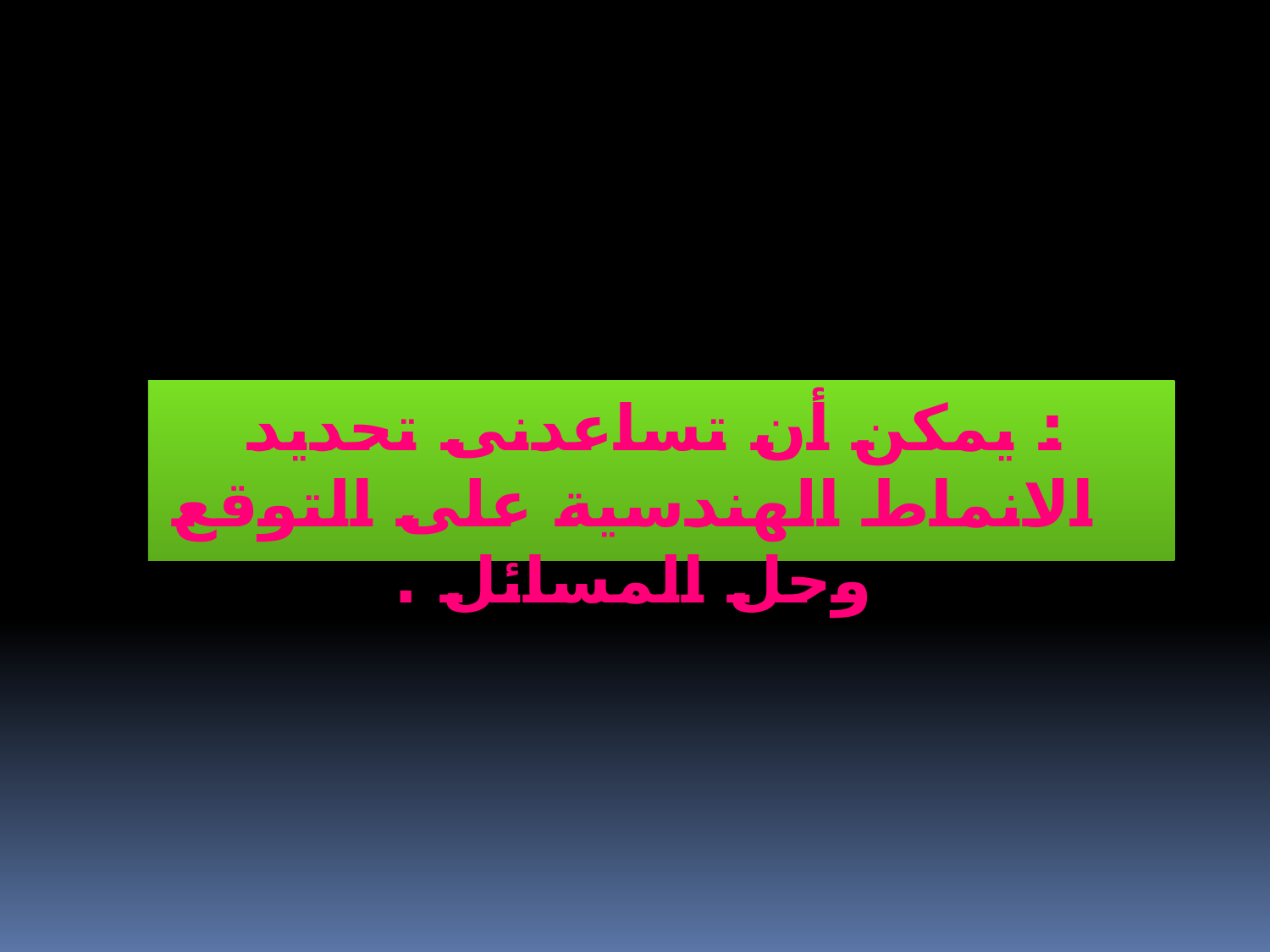

: يمكن أن تساعدنى تحديد الانماط الهندسية على التوقع وحل المسائل .